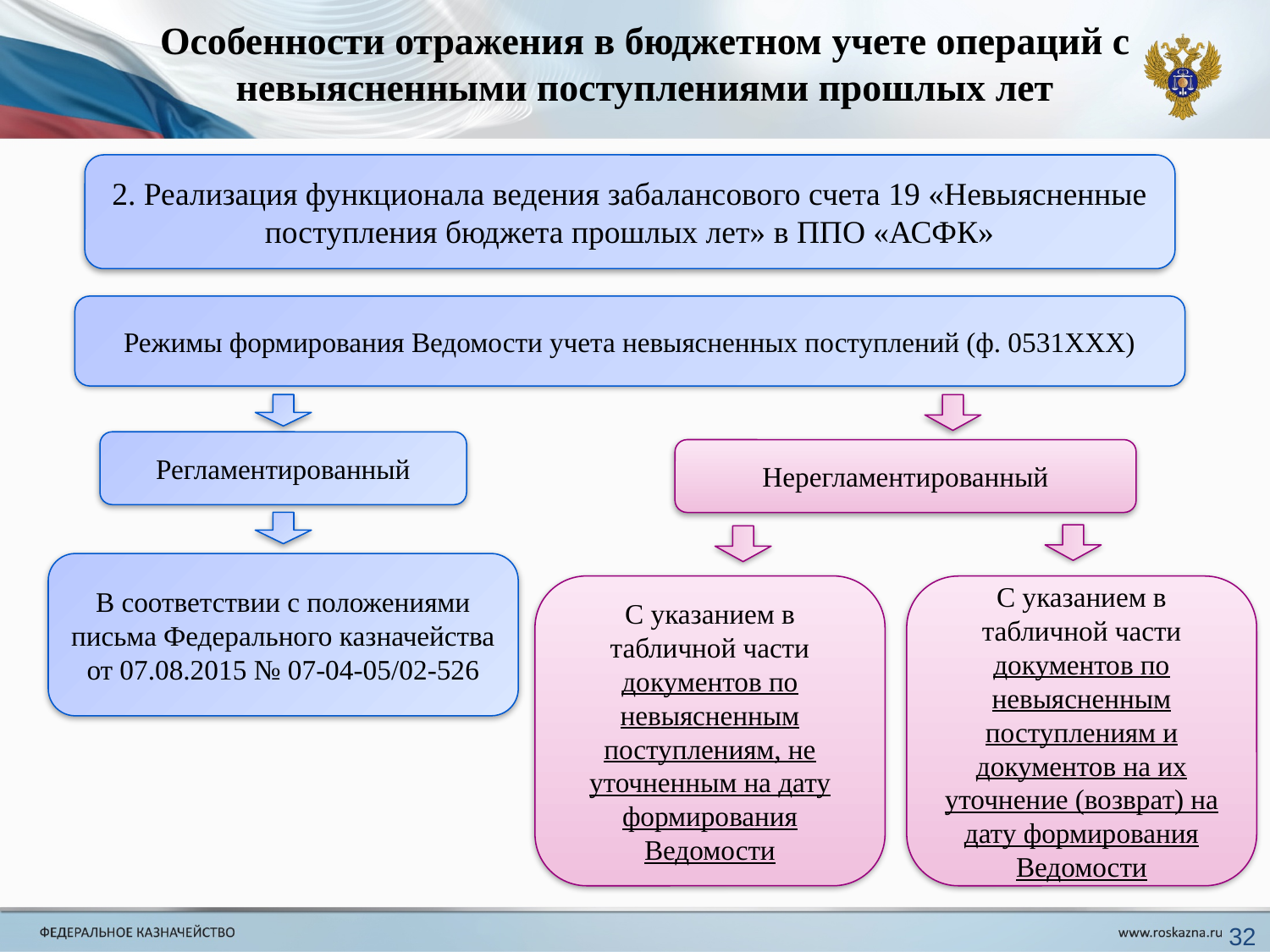

Особенности отражения в бюджетном учете операций с невыясненными поступлениями прошлых лет
2. Реализация функционала ведения забалансового счета 19 «Невыясненные поступления бюджета прошлых лет» в ППО «АСФК»
Режимы формирования Ведомости учета невыясненных поступлений (ф. 0531ХХХ)

Регламентированный
Нерегламентированный

В соответствии с положениями письма Федерального казначейства
от 07.08.2015 № 07-04-05/02-526
С указанием в табличной части документов по невыясненным поступлениям, не уточненным на дату формирования Ведомости
С указанием в табличной части документов по невыясненным поступлениям и документов на их уточнение (возврат) на дату формирования Ведомости
32